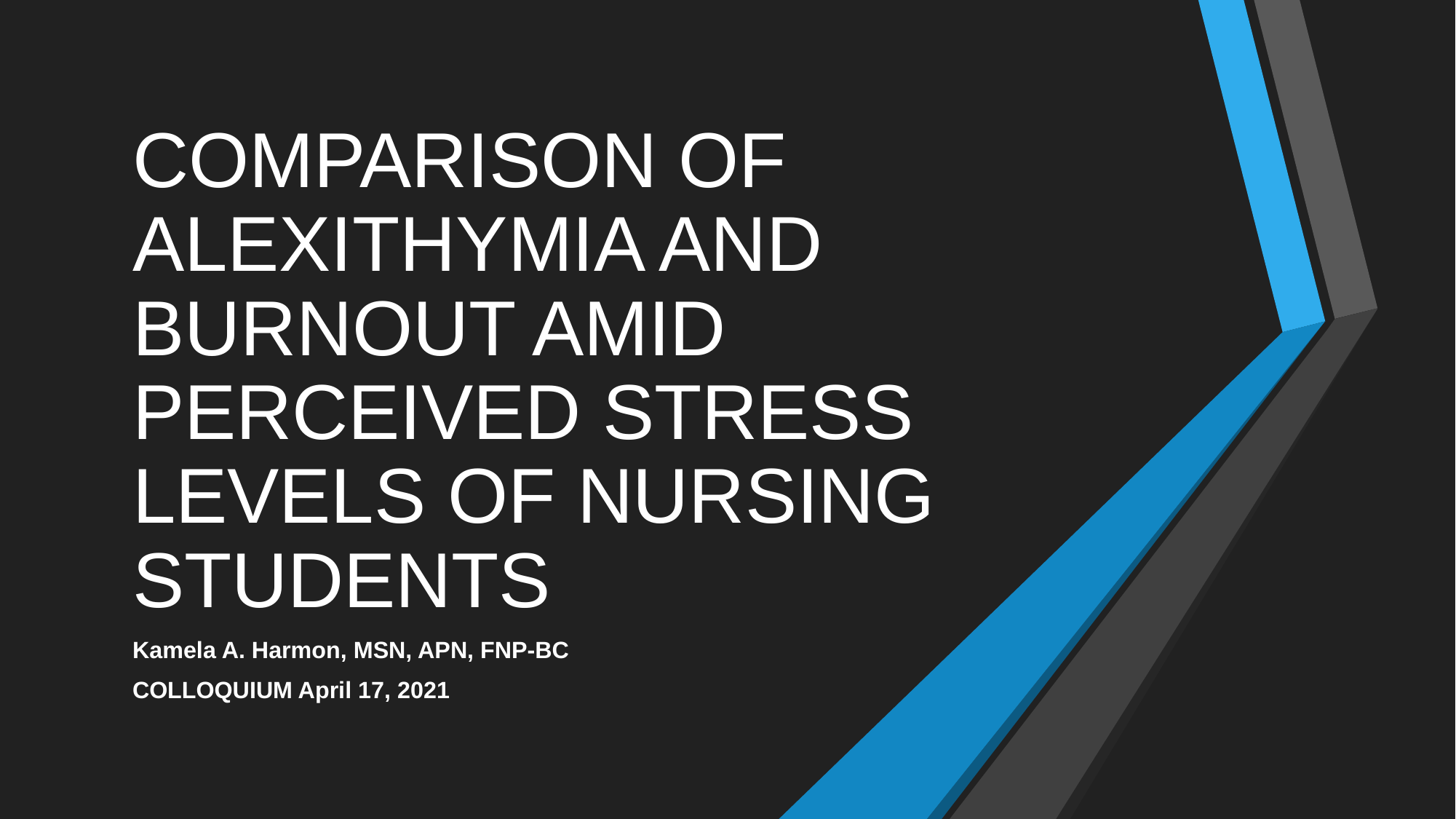

# COMPARISON OF ALEXITHYMIA AND BURNOUT AMID PERCEIVED STRESS LEVELS OF NURSING STUDENTS
Kamela A. Harmon, MSN, APN, FNP-BC
COLLOQUIUM April 17, 2021